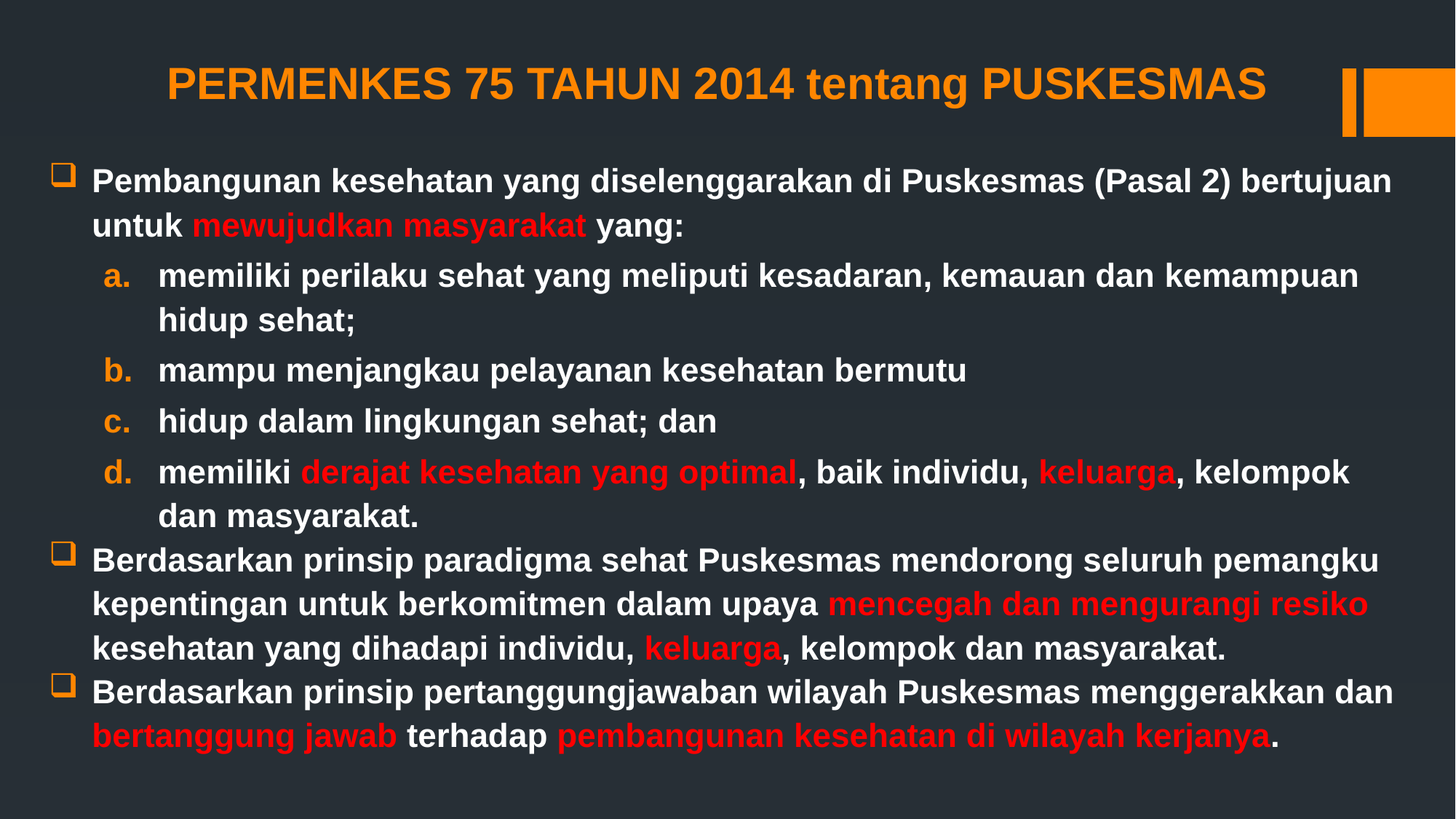

# PERMENKES 75 TAHUN 2014 tentang PUSKESMAS
Pembangunan kesehatan yang diselenggarakan di Puskesmas (Pasal 2) bertujuan untuk mewujudkan masyarakat yang:
memiliki perilaku sehat yang meliputi kesadaran, kemauan dan kemampuan hidup sehat;
mampu menjangkau pelayanan kesehatan bermutu
hidup dalam lingkungan sehat; dan
memiliki derajat kesehatan yang optimal, baik individu, keluarga, kelompok dan masyarakat.
Berdasarkan prinsip paradigma sehat Puskesmas mendorong seluruh pemangku kepentingan untuk berkomitmen dalam upaya mencegah dan mengurangi resiko kesehatan yang dihadapi individu, keluarga, kelompok dan masyarakat.
Berdasarkan prinsip pertanggungjawaban wilayah Puskesmas menggerakkan dan bertanggung jawab terhadap pembangunan kesehatan di wilayah kerjanya.